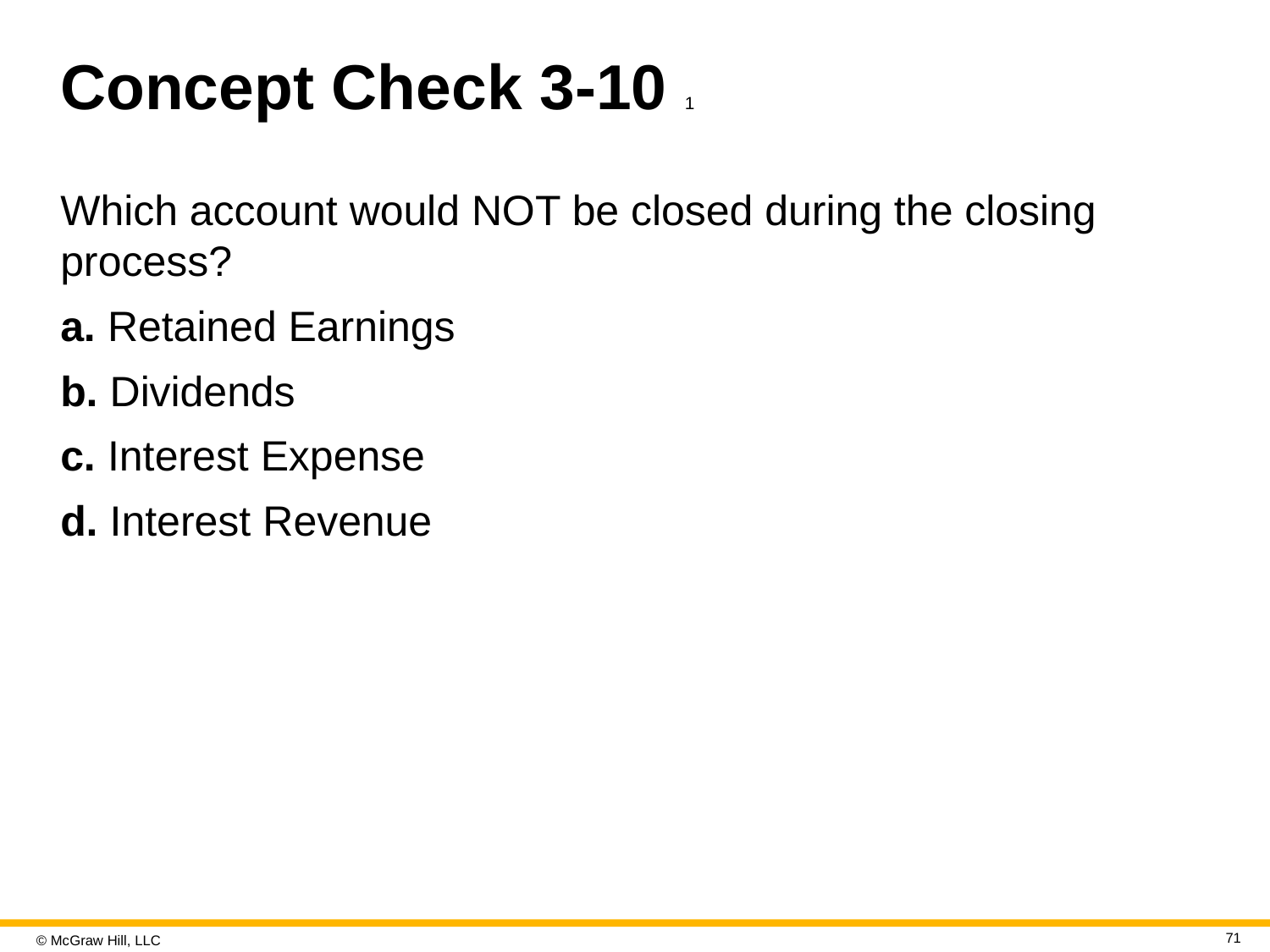

# Concept Check 3-10 1
Which account would NOT be closed during the closing process?
a. Retained Earnings
b. Dividends
c. Interest Expense
d. Interest Revenue
71